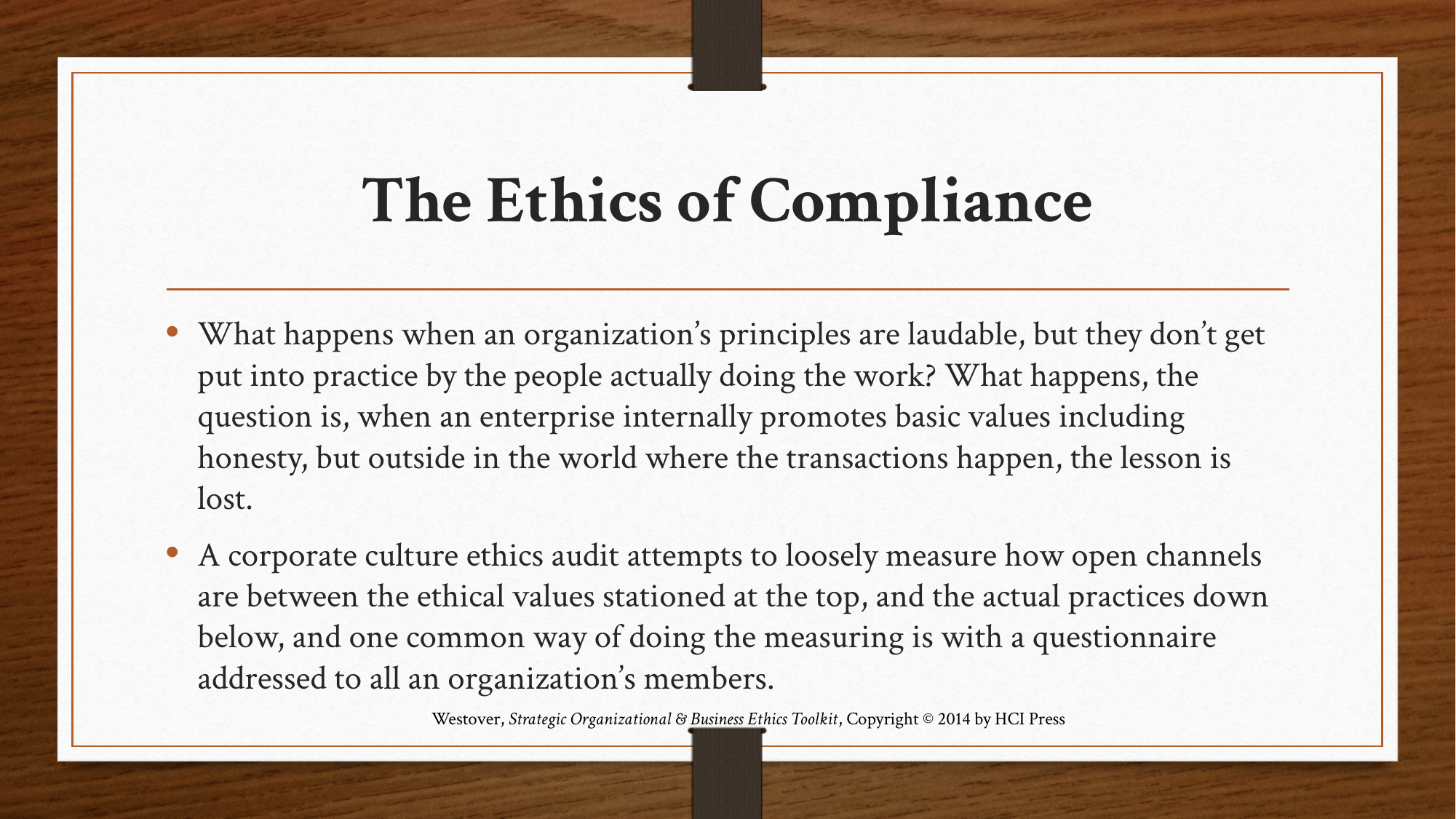

# The Ethics of Compliance
What happens when an organization’s principles are laudable, but they don’t get put into practice by the people actually doing the work? What happens, the question is, when an enterprise internally promotes basic values including honesty, but outside in the world where the transactions happen, the lesson is lost.
A corporate culture ethics audit attempts to loosely measure how open channels are between the ethical values stationed at the top, and the actual practices down below, and one common way of doing the measuring is with a questionnaire addressed to all an organization’s members.
Westover, Strategic Organizational & Business Ethics Toolkit, Copyright © 2014 by HCI Press